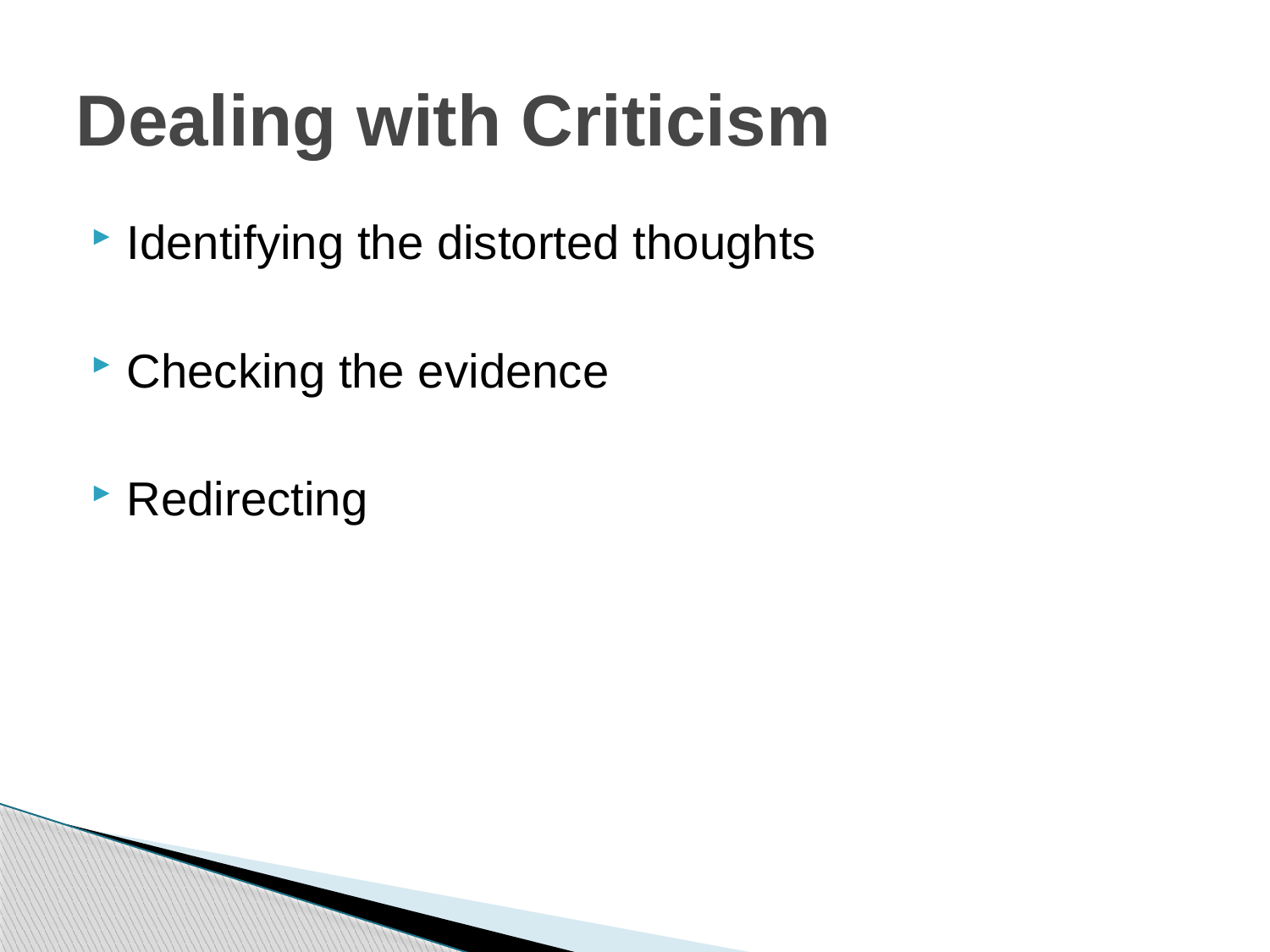

# Dealing with Criticism
Identifying the distorted thoughts

Checking the evidence

Redirecting